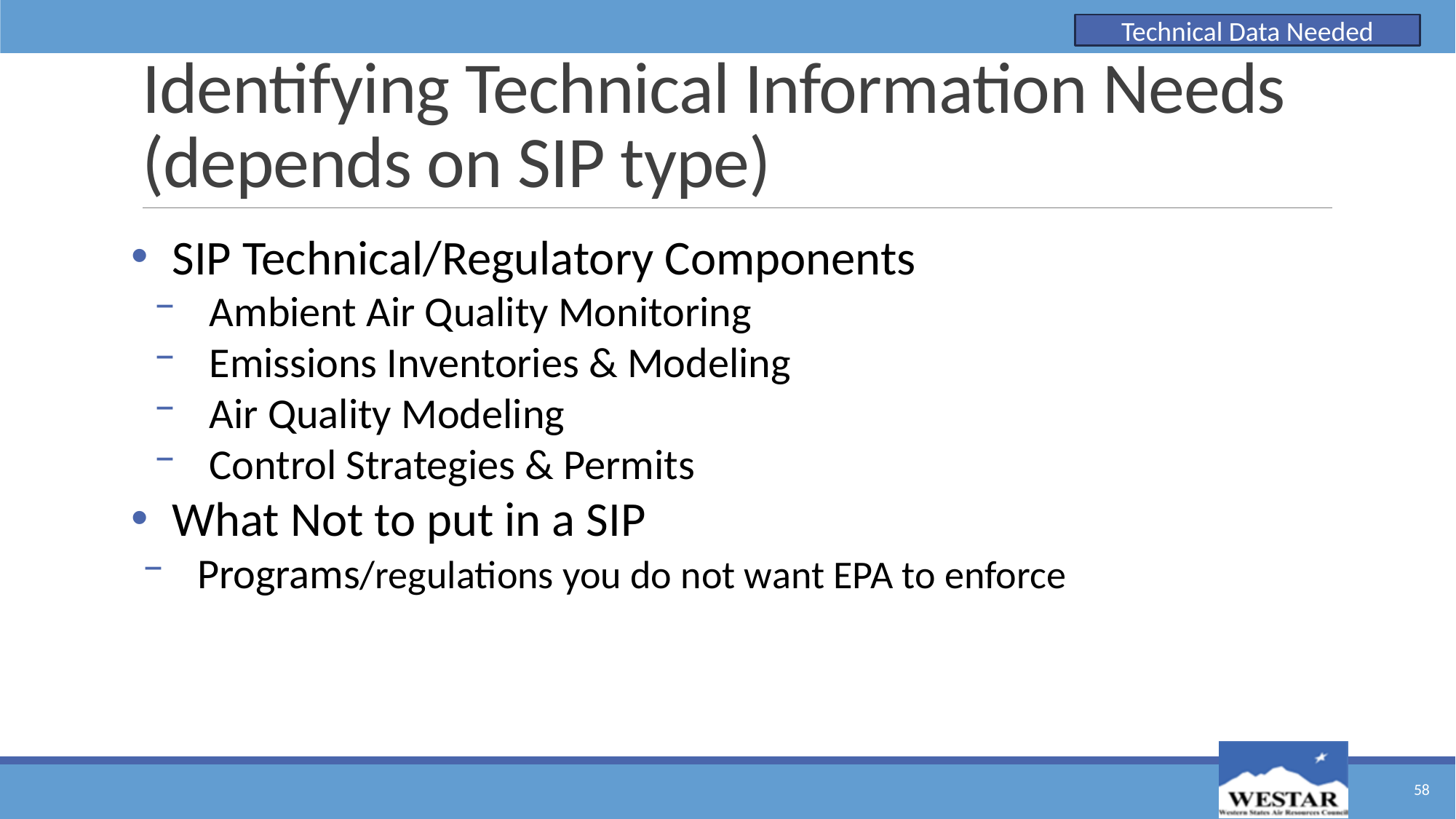

Technical Data Needed
# Identifying Technical Information Needs (depends on SIP type)
SIP Technical/Regulatory Components
Ambient Air Quality Monitoring
Emissions Inventories & Modeling
Air Quality Modeling
Control Strategies & Permits
What Not to put in a SIP
Programs/regulations you do not want EPA to enforce

58